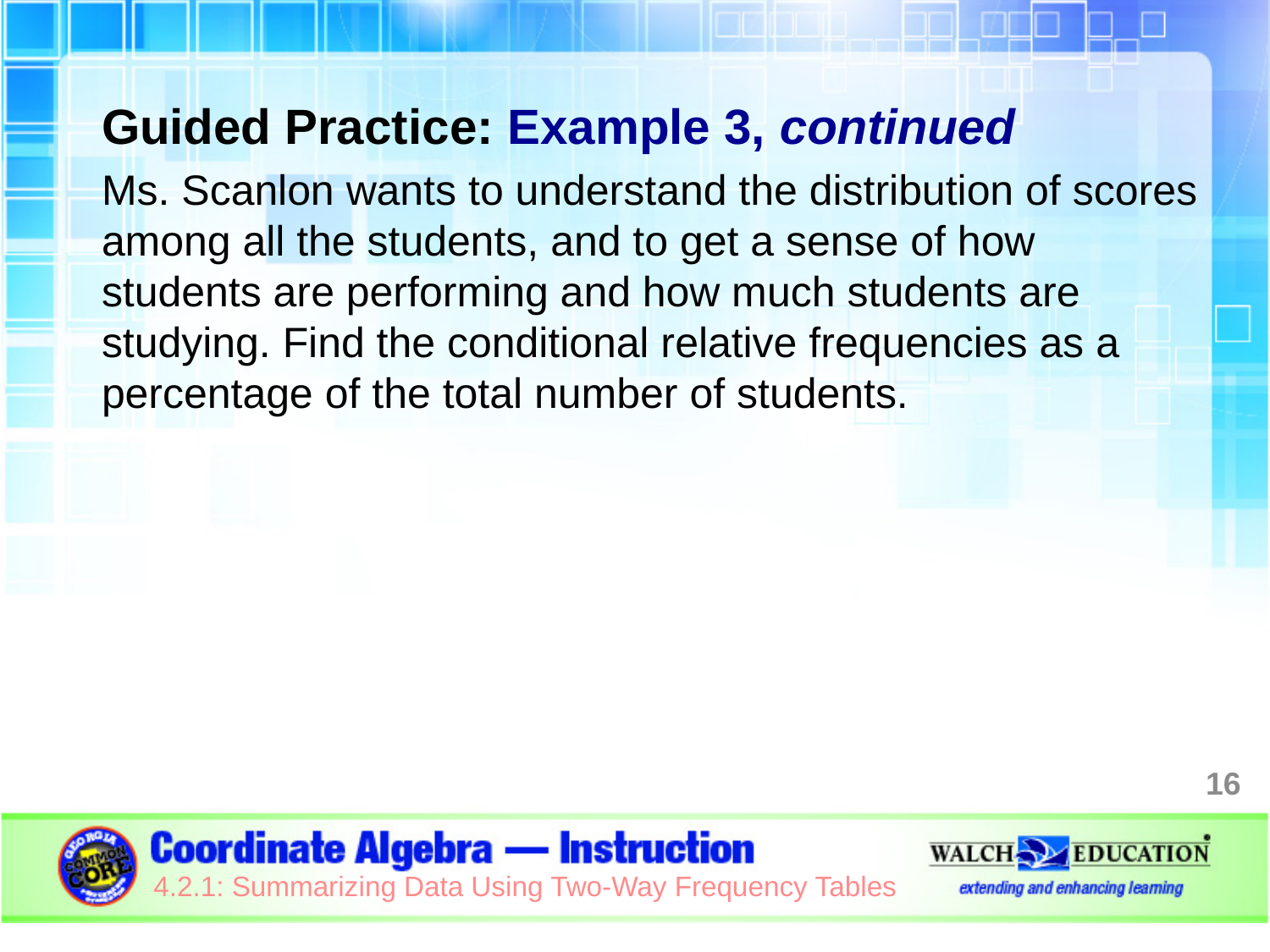

Guided Practice: Example 3, continued
Ms. Scanlon wants to understand the distribution of scores among all the students, and to get a sense of how students are performing and how much students are studying. Find the conditional relative frequencies as a percentage of the total number of students.
16
4.2.1: Summarizing Data Using Two-Way Frequency Tables